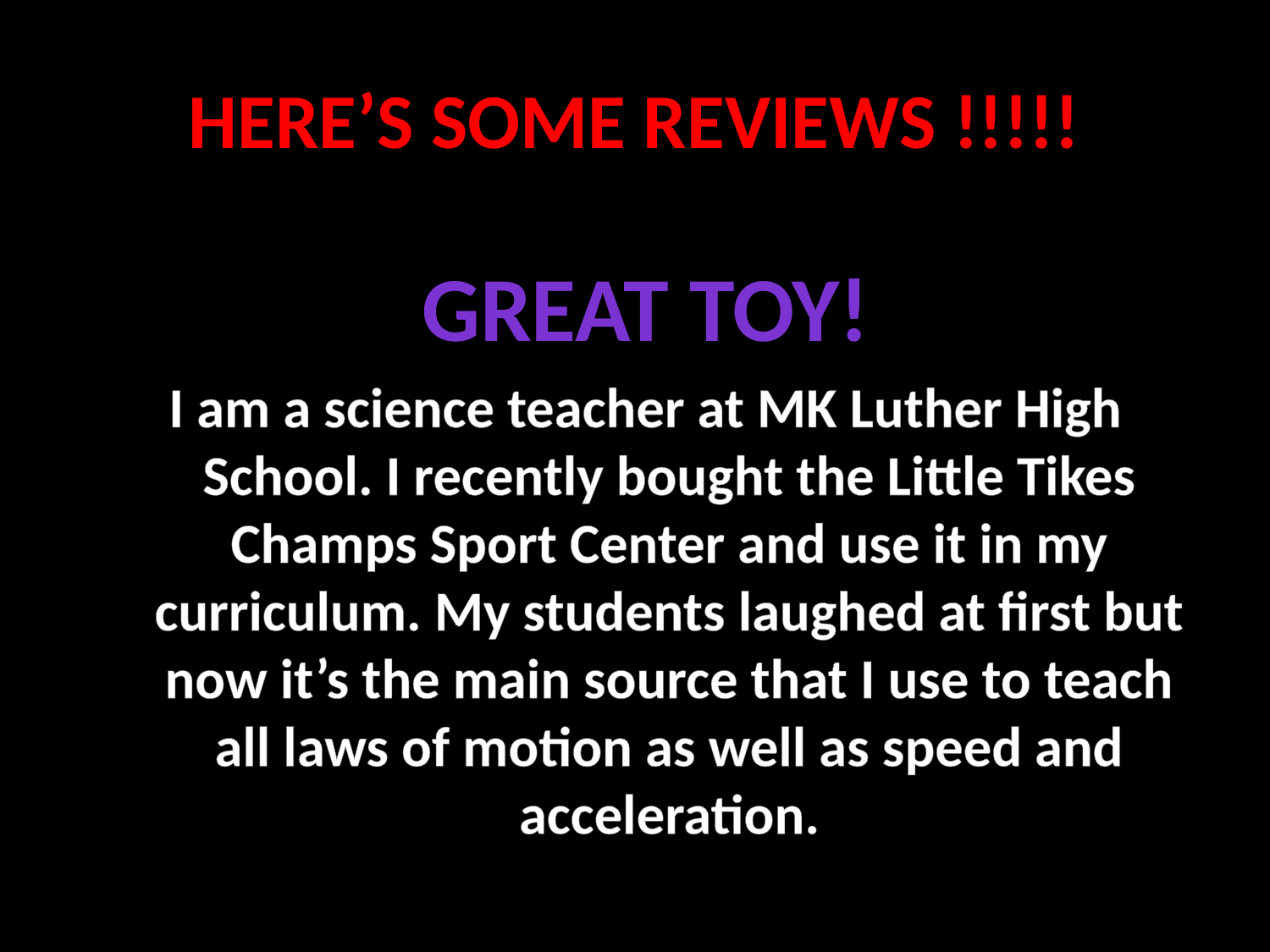

# Here’s Some Reviews !!!!!
Great Toy!
I am a science teacher at MK Luther High School. I recently bought the Little Tikes Champs Sport Center and use it in my curriculum. My students laughed at first but now it’s the main source that I use to teach all laws of motion as well as speed and acceleration.